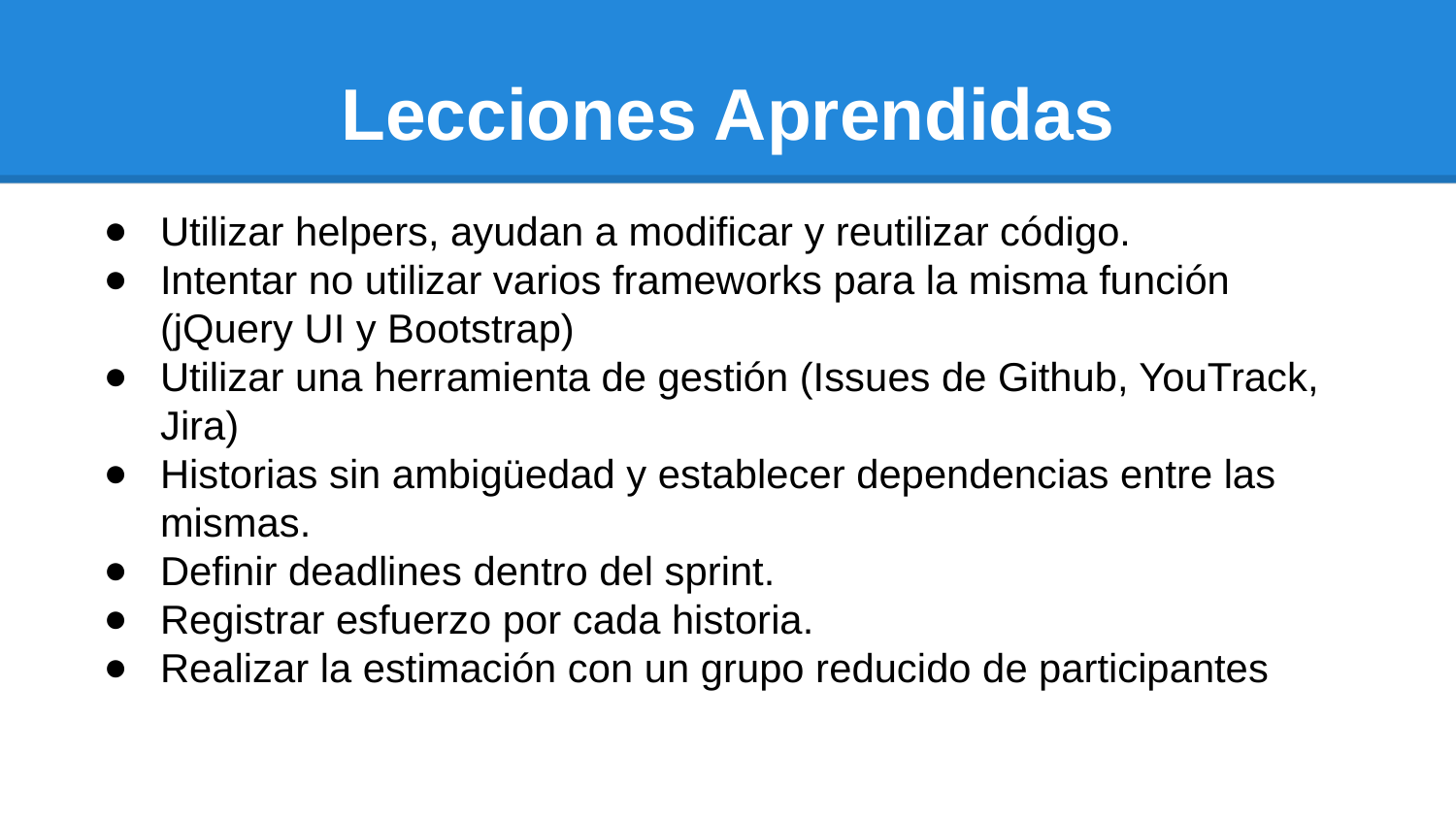

# Lecciones Aprendidas
Utilizar helpers, ayudan a modificar y reutilizar código.
Intentar no utilizar varios frameworks para la misma función (jQuery UI y Bootstrap)
Utilizar una herramienta de gestión (Issues de Github, YouTrack, Jira)
Historias sin ambigüedad y establecer dependencias entre las mismas.
Definir deadlines dentro del sprint.
Registrar esfuerzo por cada historia.
Realizar la estimación con un grupo reducido de participantes